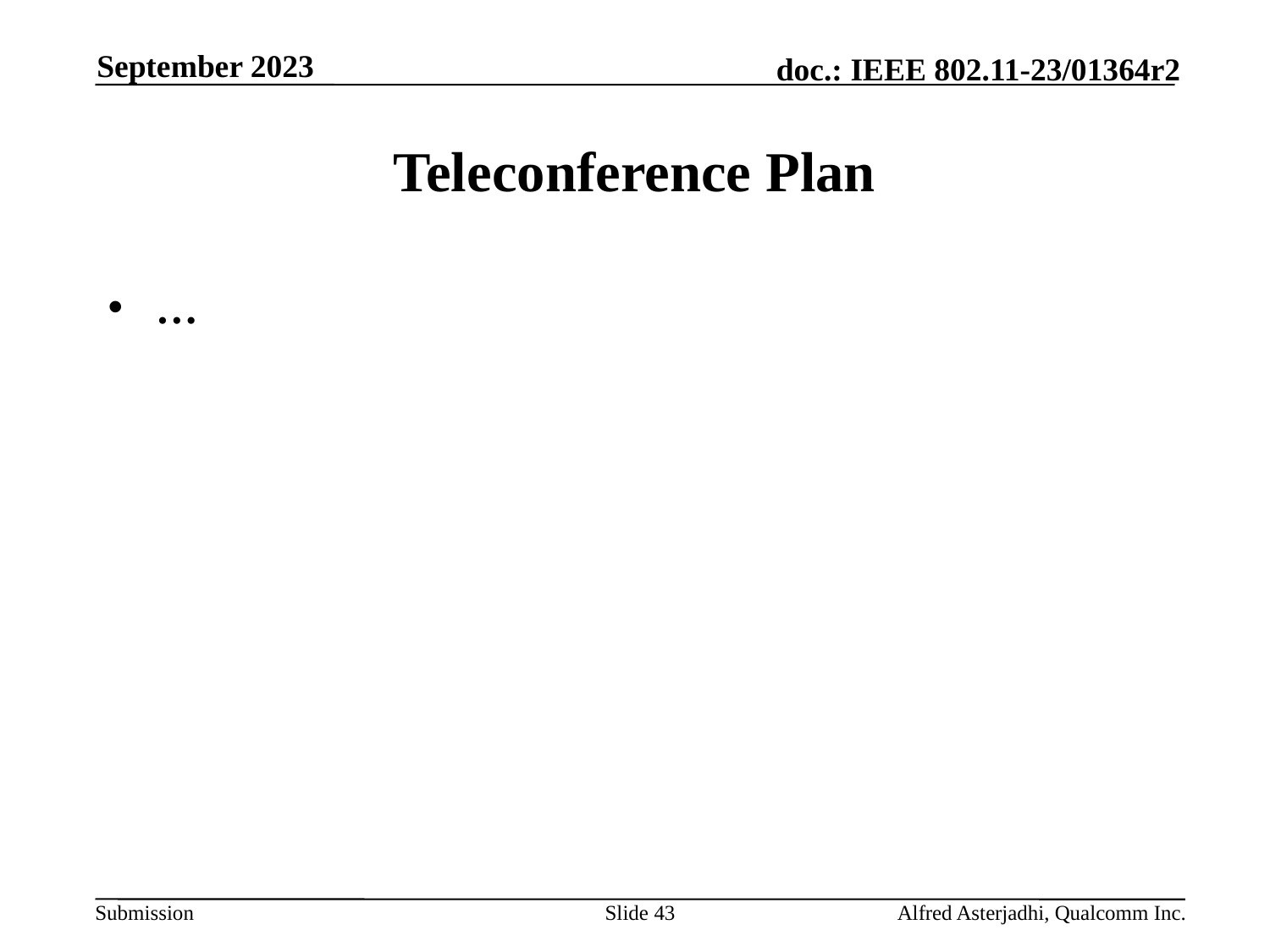

September 2023
# Teleconference Plan
…
Slide 43
Alfred Asterjadhi, Qualcomm Inc.